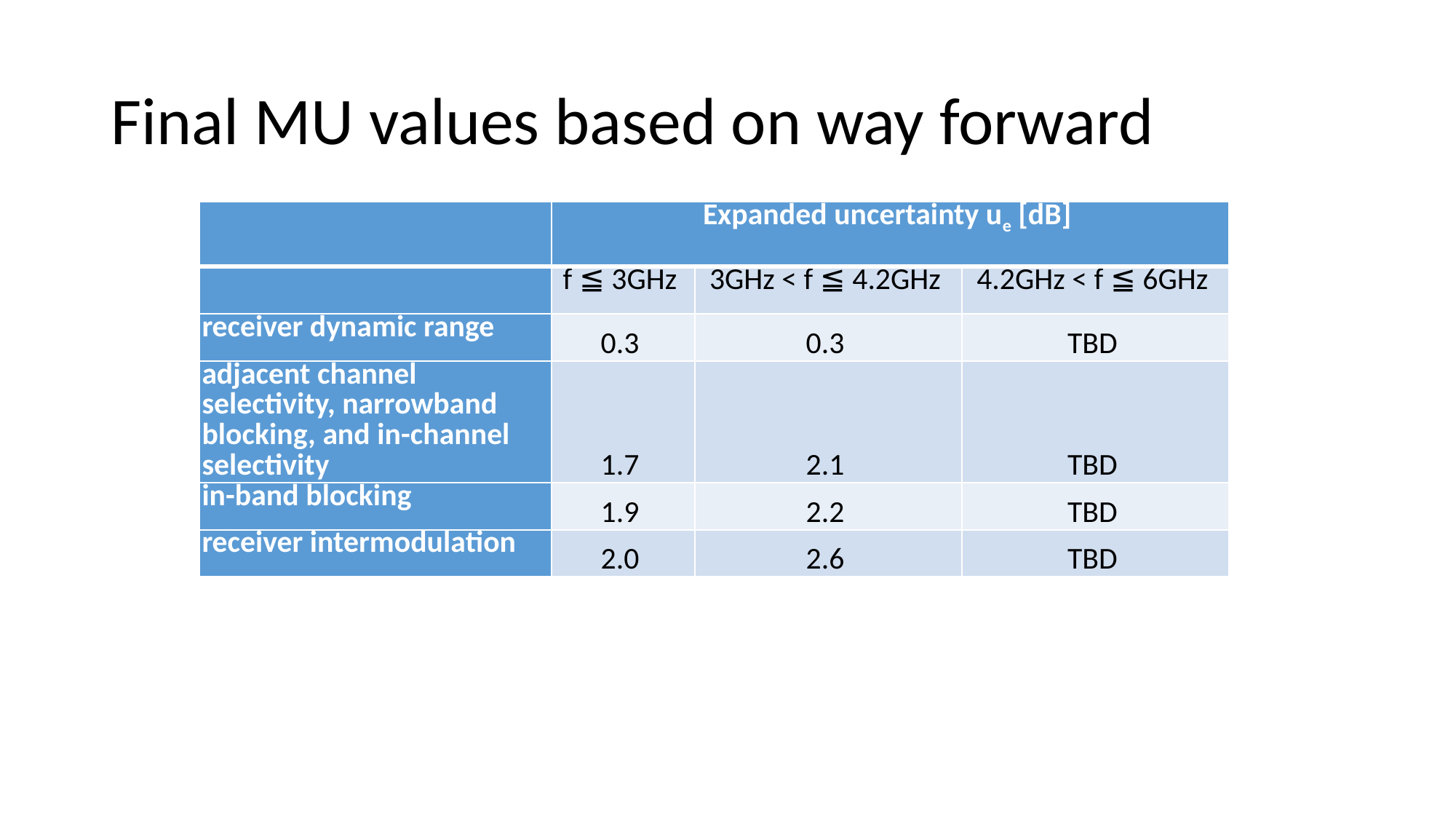

# Final MU values based on way forward
|  | Expanded uncertainty ue [dB] |  |  |
| --- | --- | --- | --- |
|  | f ≦ 3GHz | 3GHz < f ≦ 4.2GHz | 4.2GHz < f ≦ 6GHz |
| receiver dynamic range | 0.3 | 0.3 | TBD |
| adjacent channel selectivity, narrowband blocking, and in-channel selectivity | 1.7 | 2.1 | TBD |
| in-band blocking | 1.9 | 2.2 | TBD |
| receiver intermodulation | 2.0 | 2.6 | TBD |